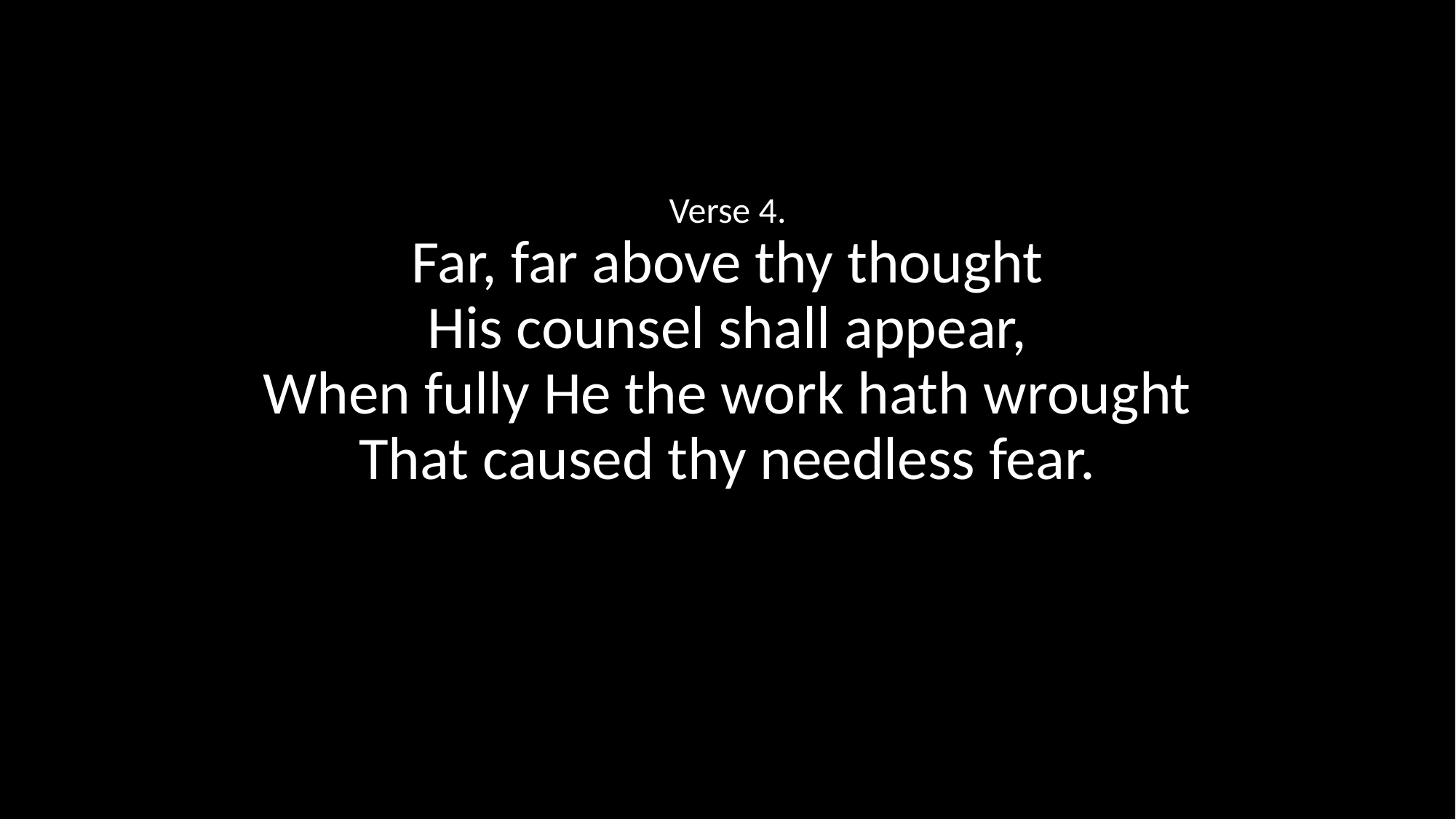

Verse 4.
Far, far above thy thought
His counsel shall appear,
When fully He the work hath wrought
That caused thy needless fear.